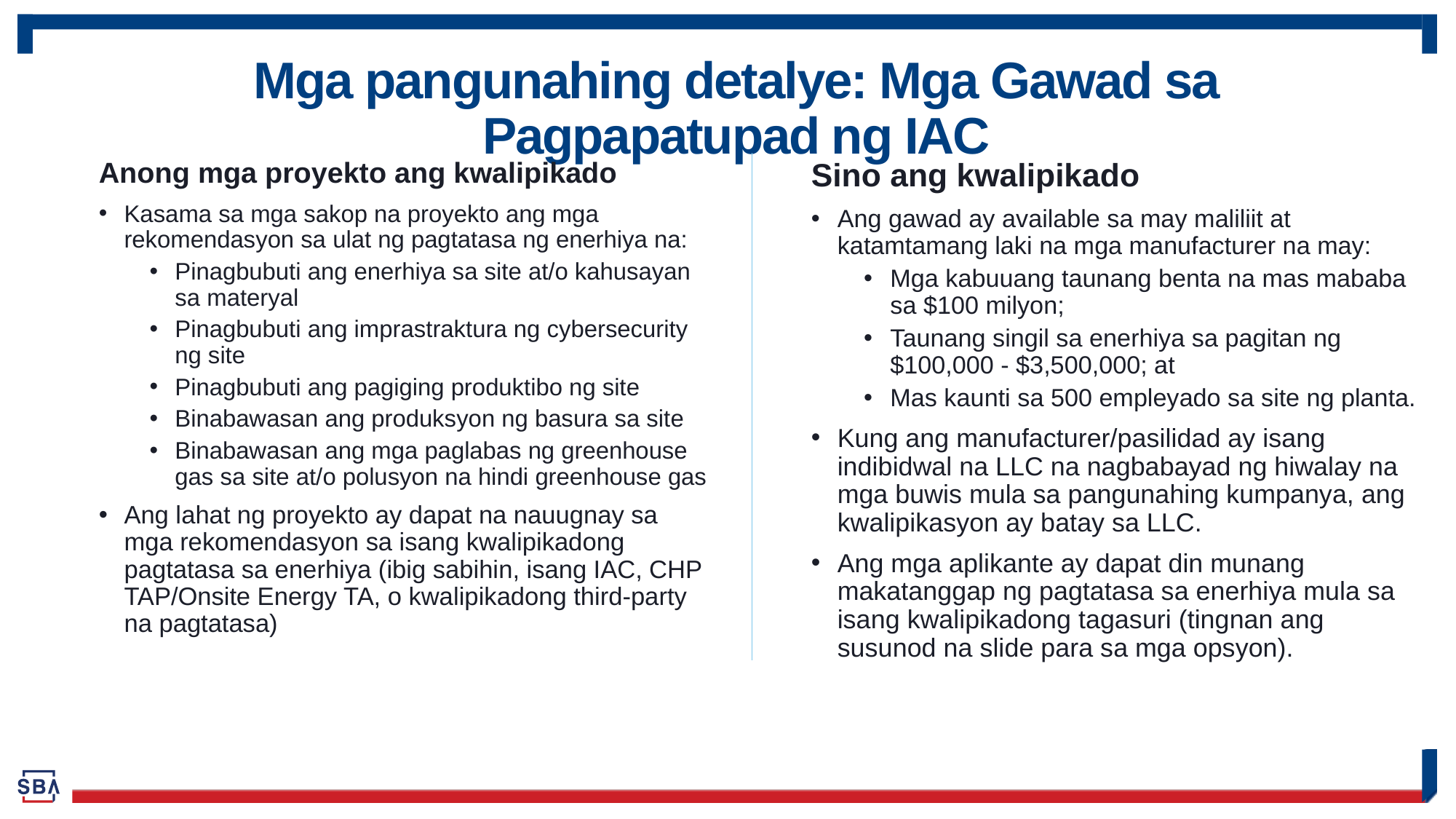

# Mga pangunahing detalye: Mga Gawad sa Pagpapatupad ng IAC
Anong mga proyekto ang kwalipikado
Kasama sa mga sakop na proyekto ang mga rekomendasyon sa ulat ng pagtatasa ng enerhiya na:
Pinagbubuti ang enerhiya sa site at/o kahusayan sa materyal
Pinagbubuti ang imprastraktura ng cybersecurity ng site
Pinagbubuti ang pagiging produktibo ng site
Binabawasan ang produksyon ng basura sa site
Binabawasan ang mga paglabas ng greenhouse gas sa site at/o polusyon na hindi greenhouse gas
Ang lahat ng proyekto ay dapat na nauugnay sa mga rekomendasyon sa isang kwalipikadong pagtatasa sa enerhiya (ibig sabihin, isang IAC, CHP TAP/Onsite Energy TA, o kwalipikadong third-party na pagtatasa)
Sino ang kwalipikado
Ang gawad ay available sa may maliliit at katamtamang laki na mga manufacturer na may:
Mga kabuuang taunang benta na mas mababa sa $100 milyon;
Taunang singil sa enerhiya sa pagitan ng $100,000 - $3,500,000; at
Mas kaunti sa 500 empleyado sa site ng planta.
Kung ang manufacturer/pasilidad ay isang indibidwal na LLC na nagbabayad ng hiwalay na mga buwis mula sa pangunahing kumpanya, ang kwalipikasyon ay batay sa LLC.
Ang mga aplikante ay dapat din munang makatanggap ng pagtatasa sa enerhiya mula sa isang kwalipikadong tagasuri (tingnan ang susunod na slide para sa mga opsyon).